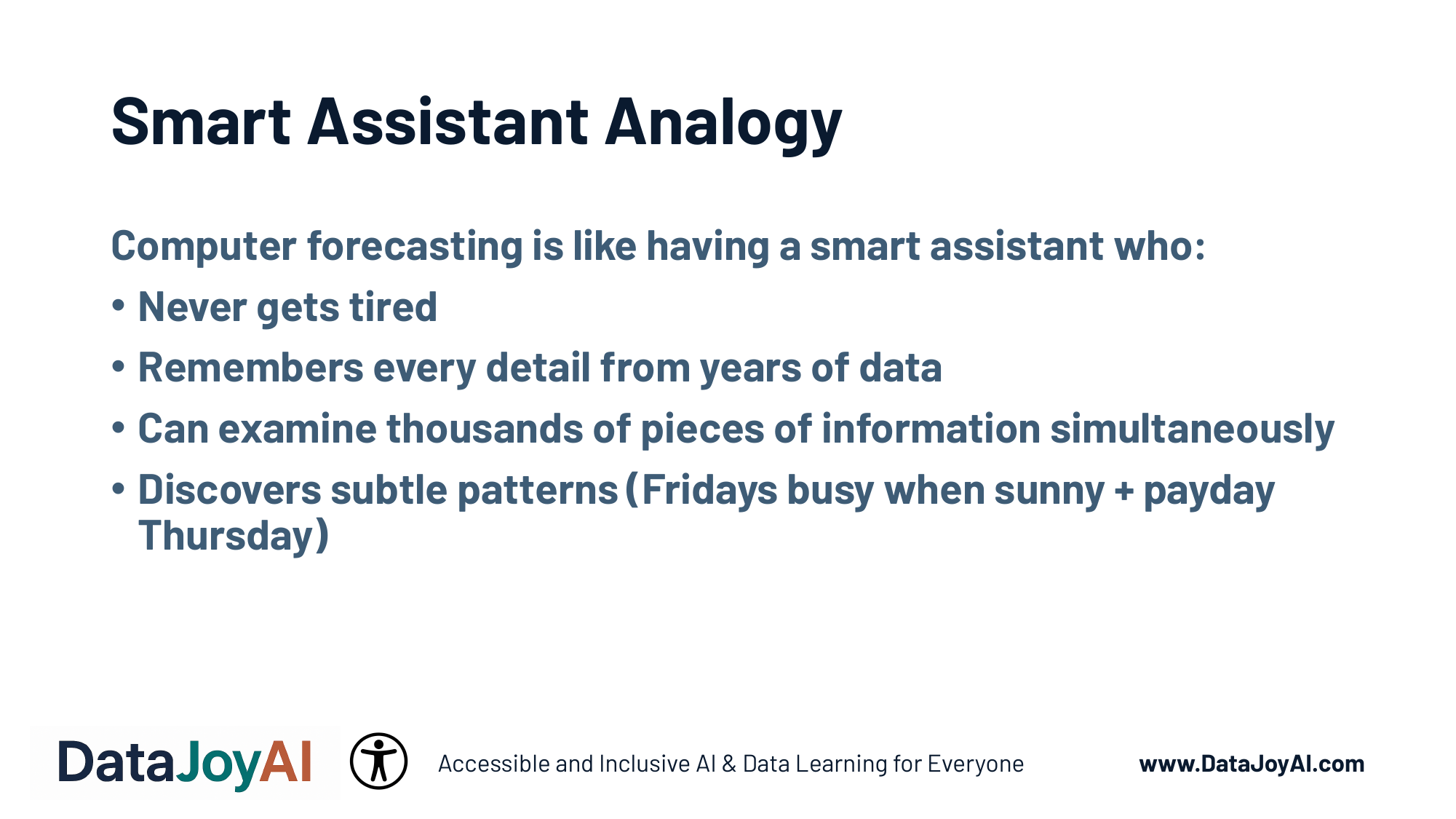

# Smart Assistant Analogy
Computer forecasting is like having a smart assistant who:
Never gets tired
Remembers every detail from years of data
Can examine thousands of pieces of information simultaneously
Discovers subtle patterns (Fridays busy when sunny + payday Thursday)